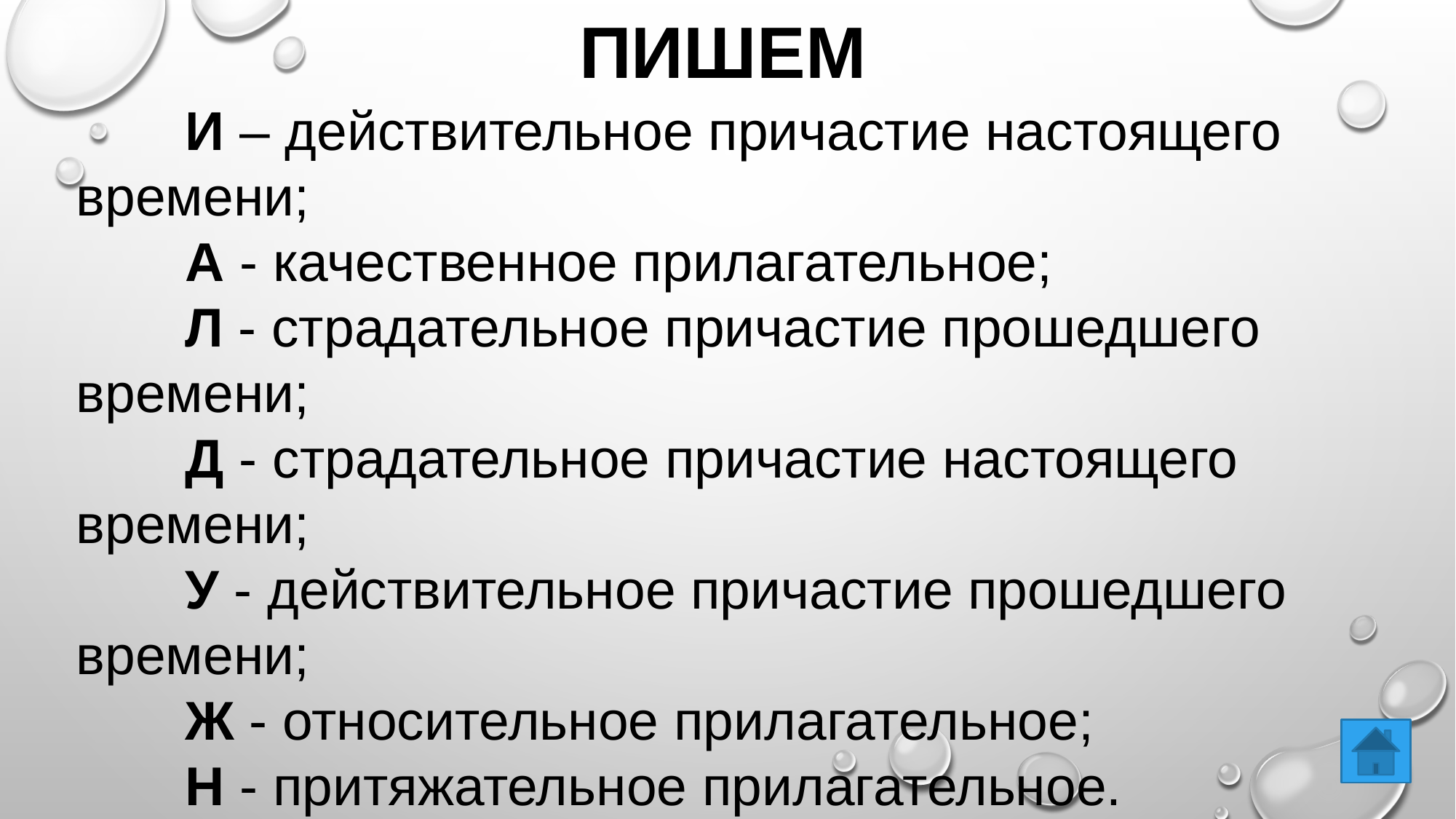

# Пишем
	И – действительное причастие настоящего времени;
	А - качественное прилагательное;
	Л - страдательное причастие прошедшего времени;
	Д - страдательное причастие настоящего времени;
	У - действительное причастие прошедшего времени;
	Ж - относительное прилагательное;
	Н - притяжательное прилагательное.